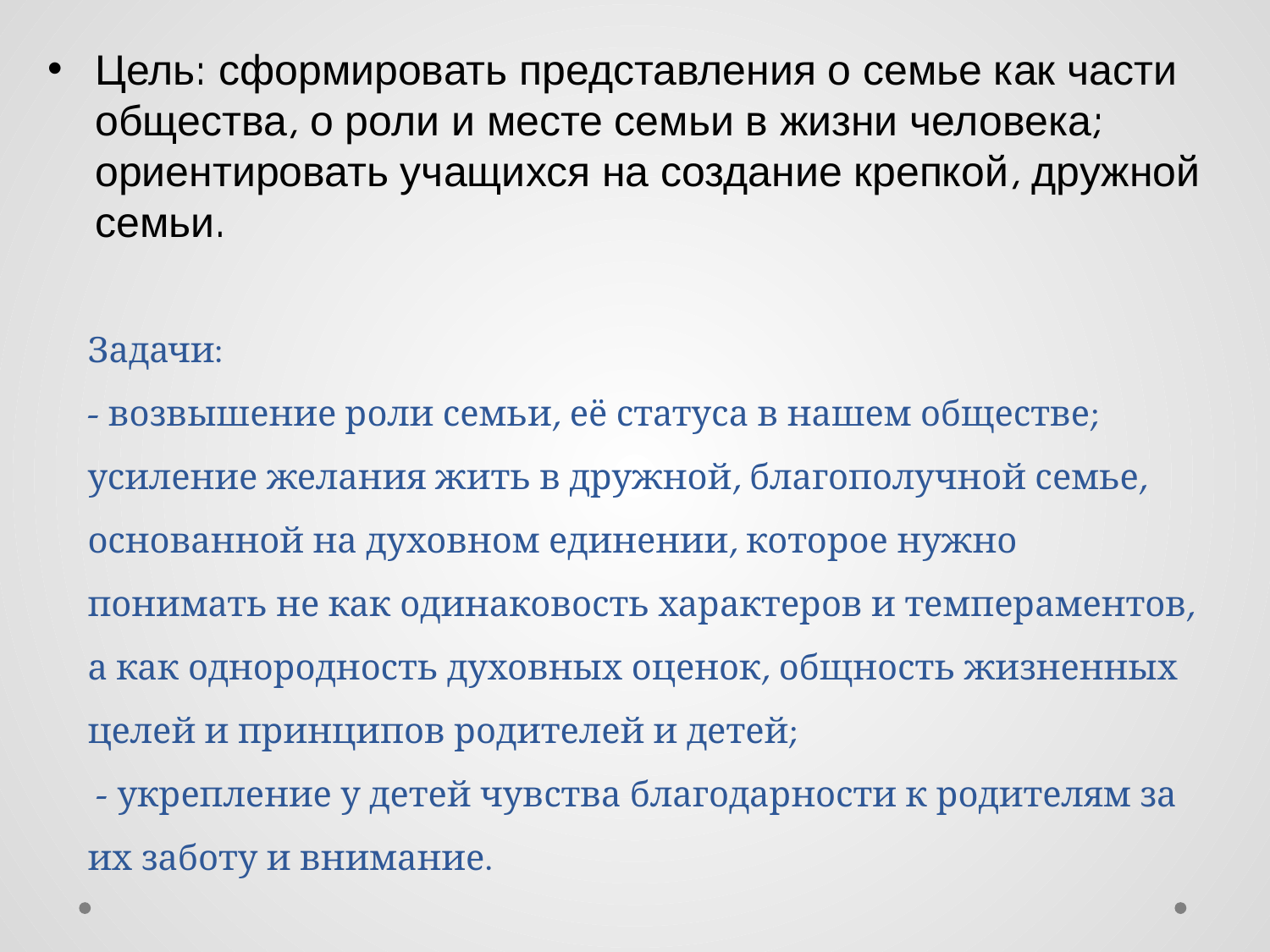

Цель: сформировать представления о семье как части общества, о роли и месте семьи в жизни человека; ориентировать учащихся на создание крепкой, дружной семьи.
# Задачи: - возвышение роли семьи, её статуса в нашем обществе; усиление желания жить в дружной, благополучной семье, основанной на духовном единении, которое нужно понимать не как одинаковость характеров и темпераментов, а как однородность духовных оценок, общность жизненных целей и принципов родителей и детей; - укрепление у детей чувства благодарности к родителям за их заботу и внимание.